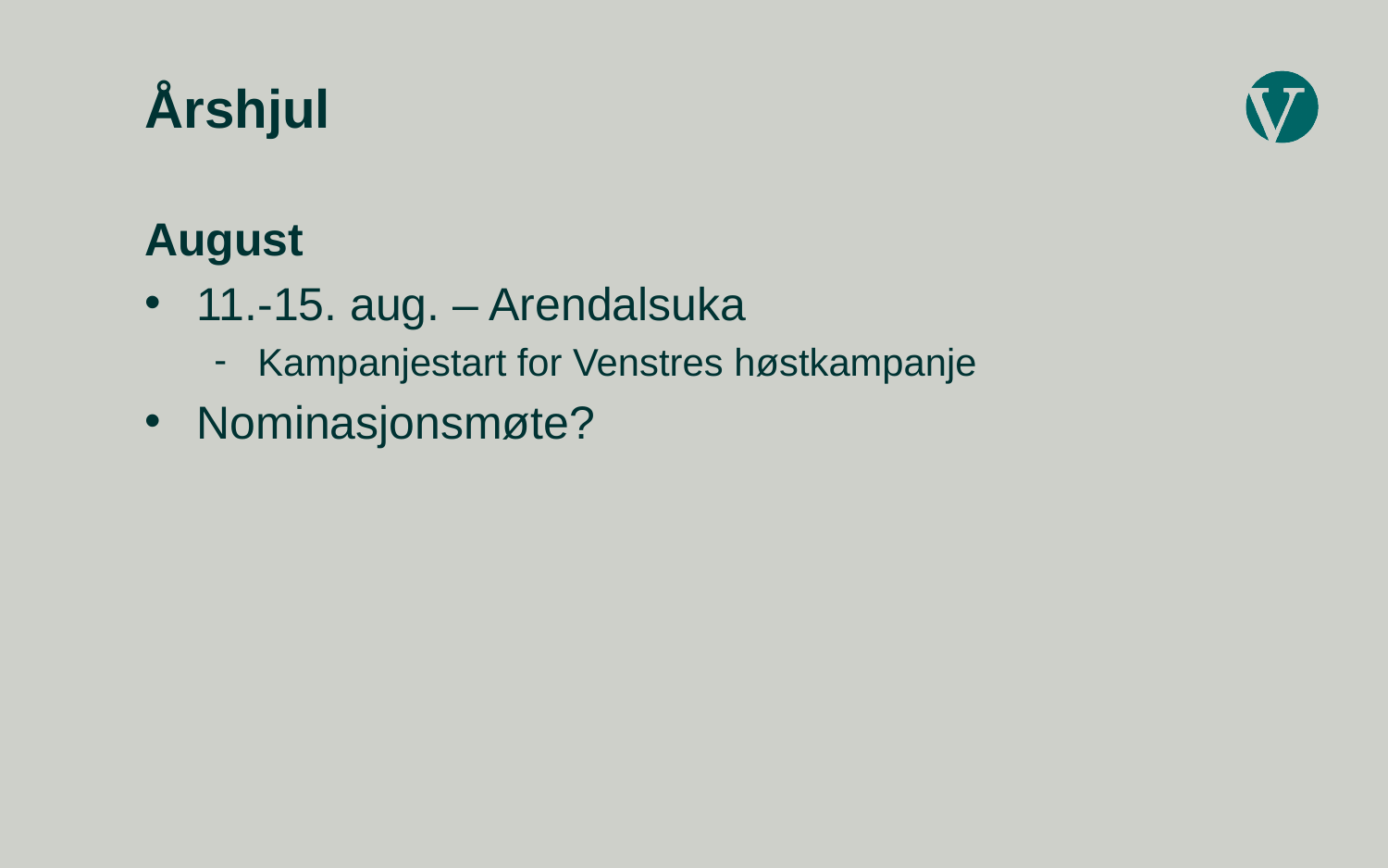

# Årshjul
August
11.-15. aug. – Arendalsuka
Kampanjestart for Venstres høstkampanje
Nominasjonsmøte?